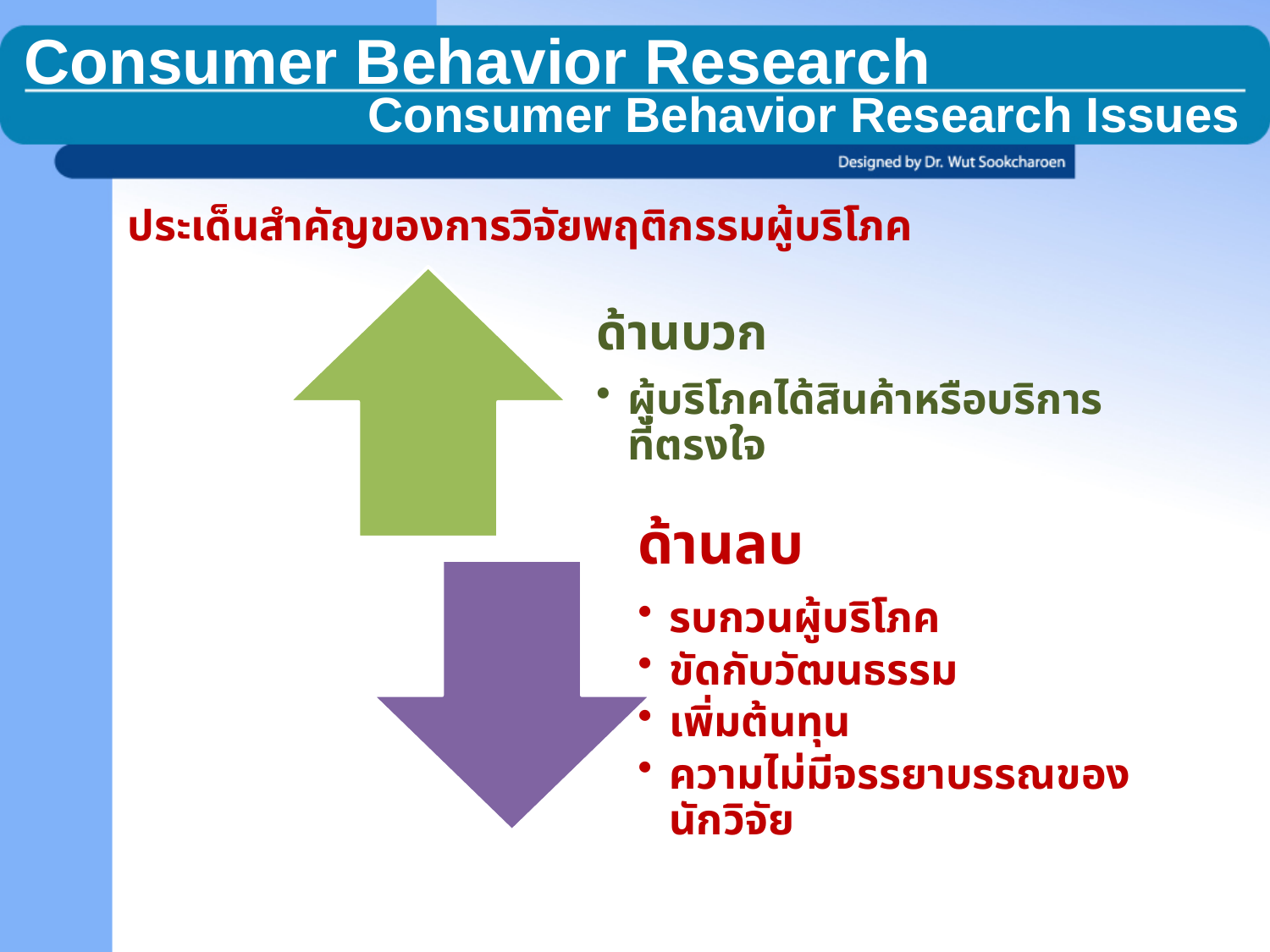

Consumer Behavior Research
Consumer Behavior Research Issues
ประเด็นสำคัญของการวิจัยพฤติกรรมผู้บริโภค
ด้านบวก
ผู้บริโภคได้สินค้าหรือบริการที่ตรงใจ
ด้านลบ
รบกวนผู้บริโภค
ขัดกับวัฒนธรรม
เพิ่มต้นทุน
ความไม่มีจรรยาบรรณของนักวิจัย